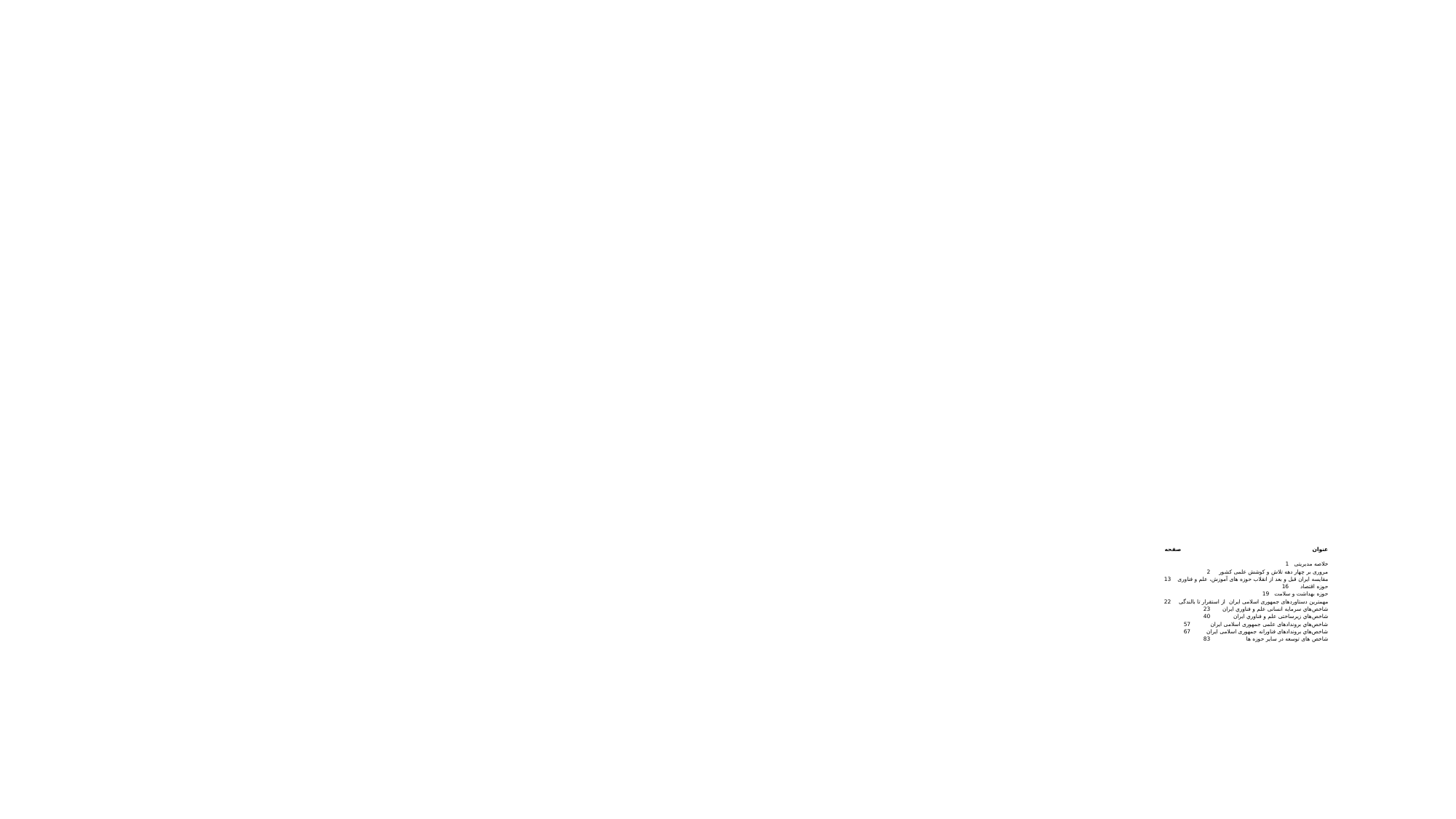

# عنوان  						                                                                      صفحه خلاصه مدیریتی 									1 مروری بر چهار دهه تلاش و کوشش علمی کشور							2 مقایسه ایران قبل و بعد از انقلاب حوزه های آموزش، علم و فناوری						13 حوزه اقتصاد 										16 حوزه بهداشت و سلامت 									19 مهمترین دستاوردهای جمهوری اسلامی ایران  از استقرار تا بالندگی					22 شاخص‌هاي سرمایه انسانی علم و فناوري ایران							23 شاخص‌هاي زیرساختی علم و فناوري ایران							40 شاخص‌هاي بروندادهای علمی جمهوری اسلامی ایران   						57 شاخص‌هاي بروندادهای فناورانه جمهوری اسلامی ایران						67 شاخص های توسعه در سایر حوزه ها								83